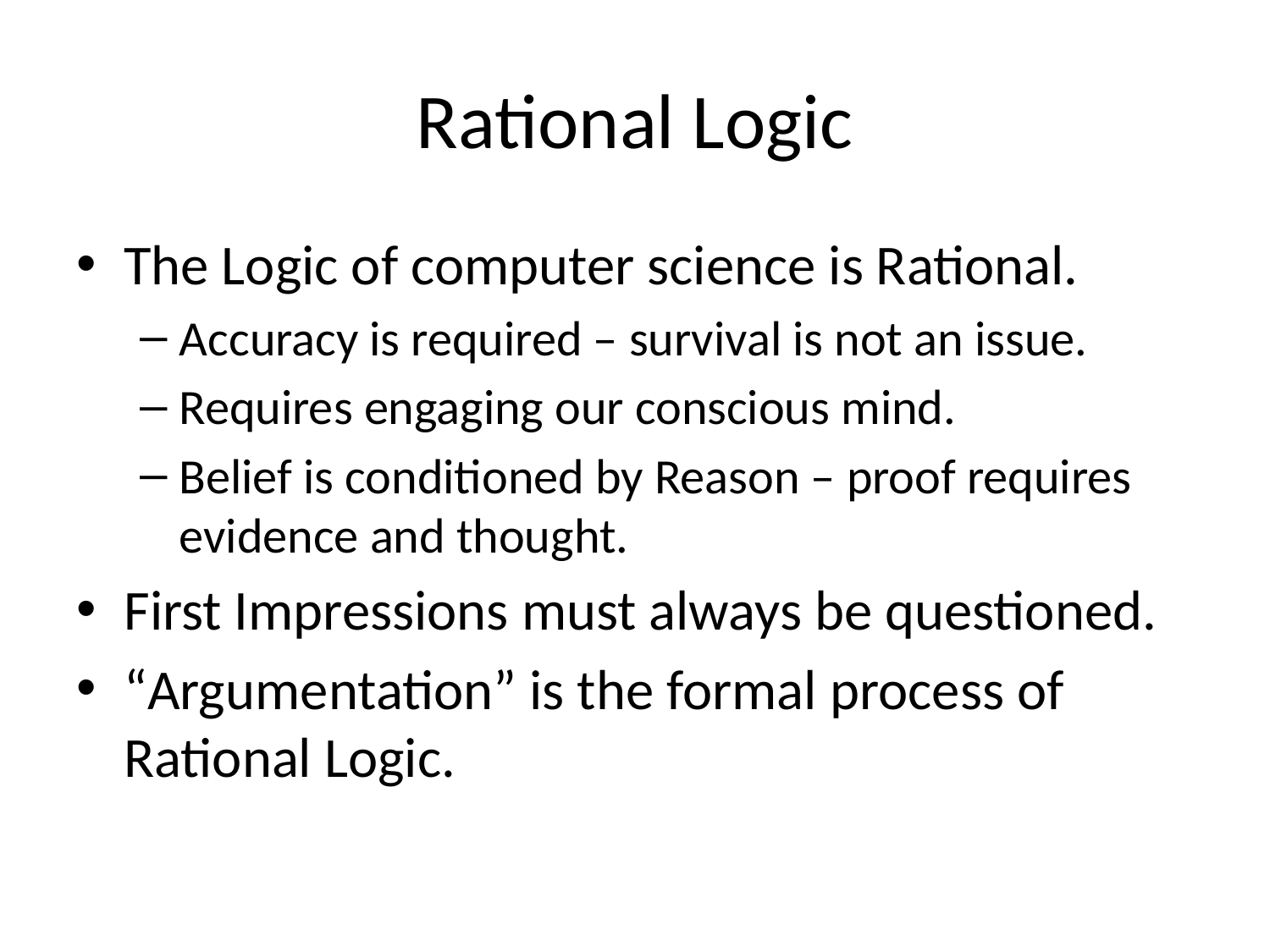

# Rational Logic
The Logic of computer science is Rational.
Accuracy is required – survival is not an issue.
Requires engaging our conscious mind.
Belief is conditioned by Reason – proof requires evidence and thought.
First Impressions must always be questioned.
“Argumentation” is the formal process of Rational Logic.